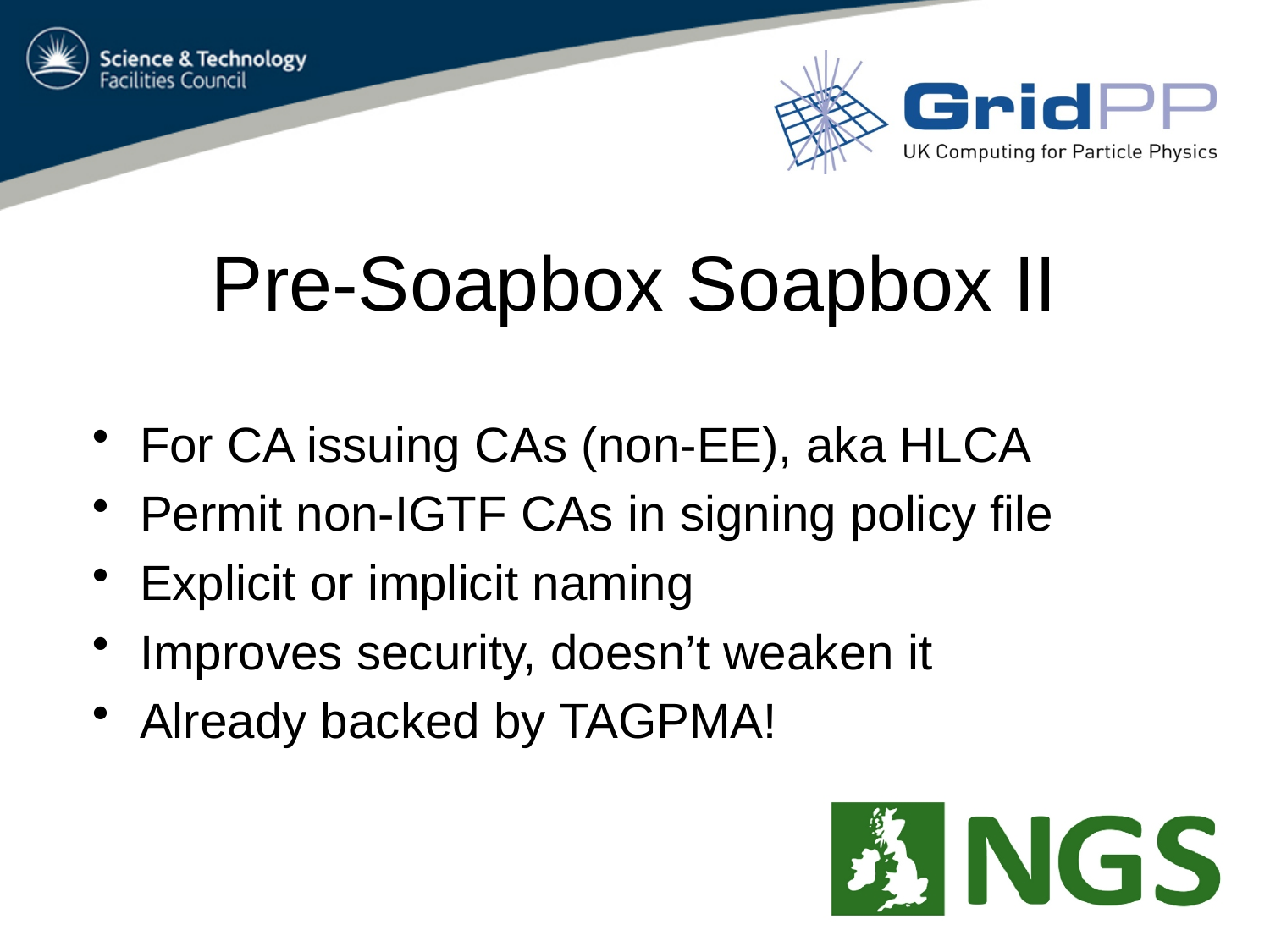

# Pre-Soapbox Soapbox II
For CA issuing CAs (non-EE), aka HLCA
Permit non-IGTF CAs in signing policy file
Explicit or implicit naming
Improves security, doesn’t weaken it
Already backed by TAGPMA!